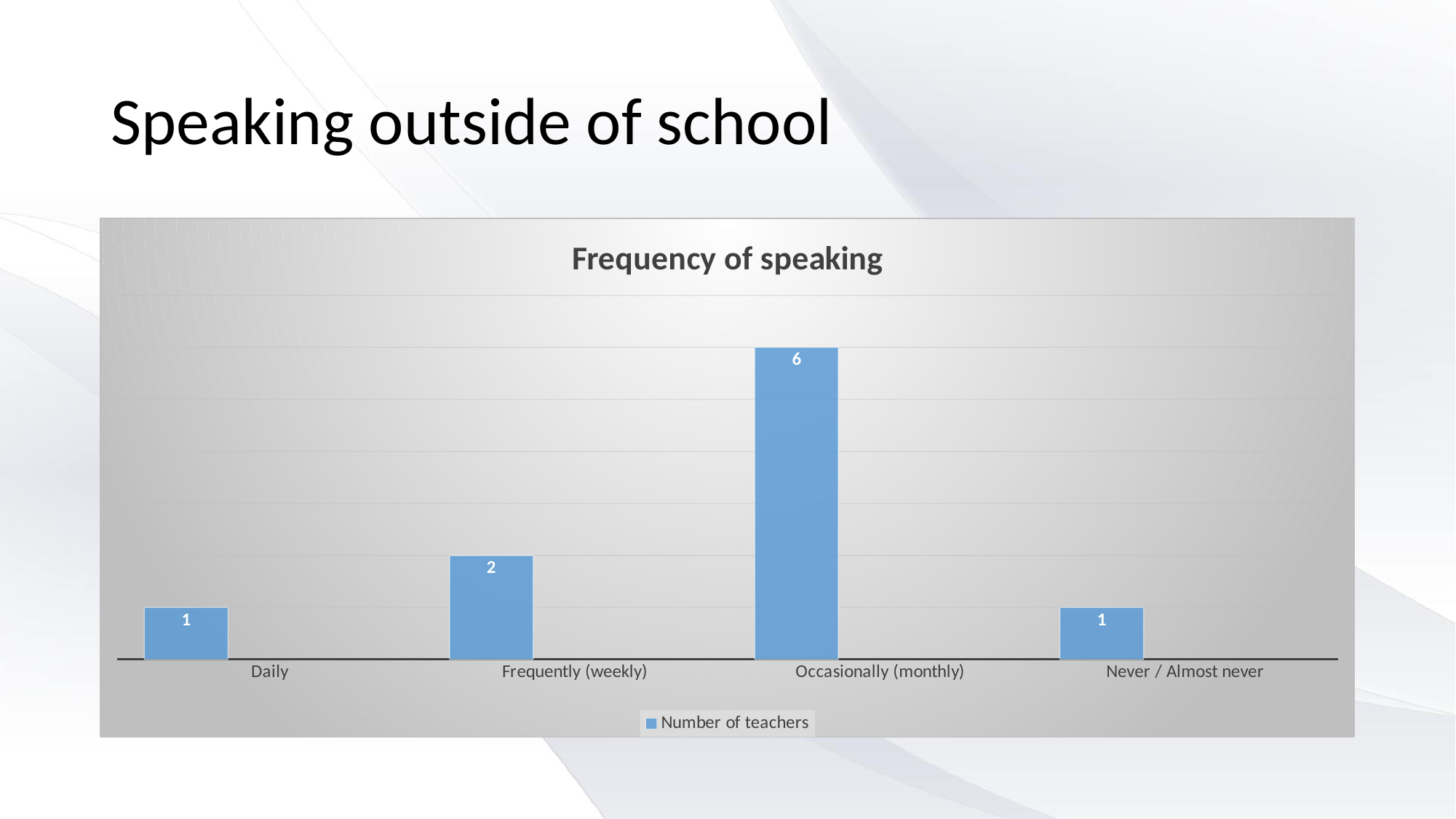

# Speaking outside of school

### Chart: Frequency of speaking

| Category | Number of teachers | Column1 | Column2 |
|---|---|---|---|
| Daily | 1.0 | None | None |
| Frequently (weekly) | 2.0 | None | None |
| Occasionally (monthly) | 6.0 | None | None |
| Never / Almost never | 1.0 | None | None |